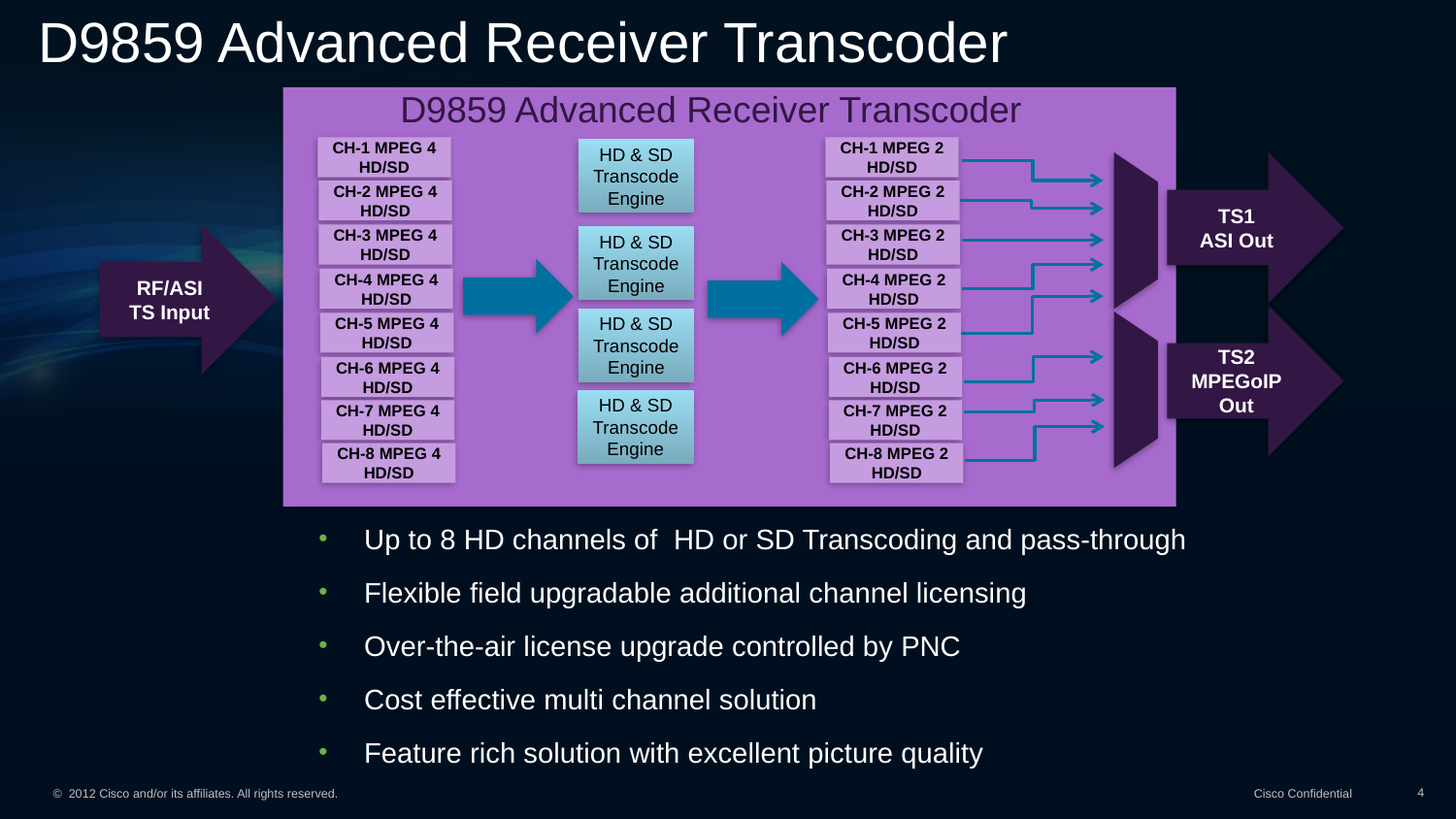

# D9859 Advanced Receiver Transcoder
D9859 Advanced Receiver Transcoder

CH-1 MPEG 4 HD/SD
CH-1 MPEG 2 HD/SD
HD & SD
Transcode
Engine
TS1
ASI Out
CH-2 MPEG 4 HD/SD
CH-2 MPEG 2 HD/SD

RF/ASI
TS Input
CH-3 MPEG 4 HD/SD
CH-3 MPEG 2 HD/SD
HD & SD
Transcode
Engine

CH-4 MPEG 4 HD/SD
CH-4 MPEG 2 HD/SD
TS2
MPEGoIP
Out
HD & SD
Transcode
Engine
CH-5 MPEG 4 HD/SD
CH-5 MPEG 2 HD/SD
CH-6 MPEG 4 HD/SD
CH-6 MPEG 2 HD/SD

HD & SD
Transcode
Engine
CH-7 MPEG 4 HD/SD
CH-7 MPEG 2 HD/SD
CH-8 MPEG 4 HD/SD
CH-8 MPEG 2 HD/SD
Up to 8 HD channels of  HD or SD Transcoding and pass-through
Flexible field upgradable additional channel licensing
Over-the-air license upgrade controlled by PNC
Cost effective multi channel solution
Feature rich solution with excellent picture quality